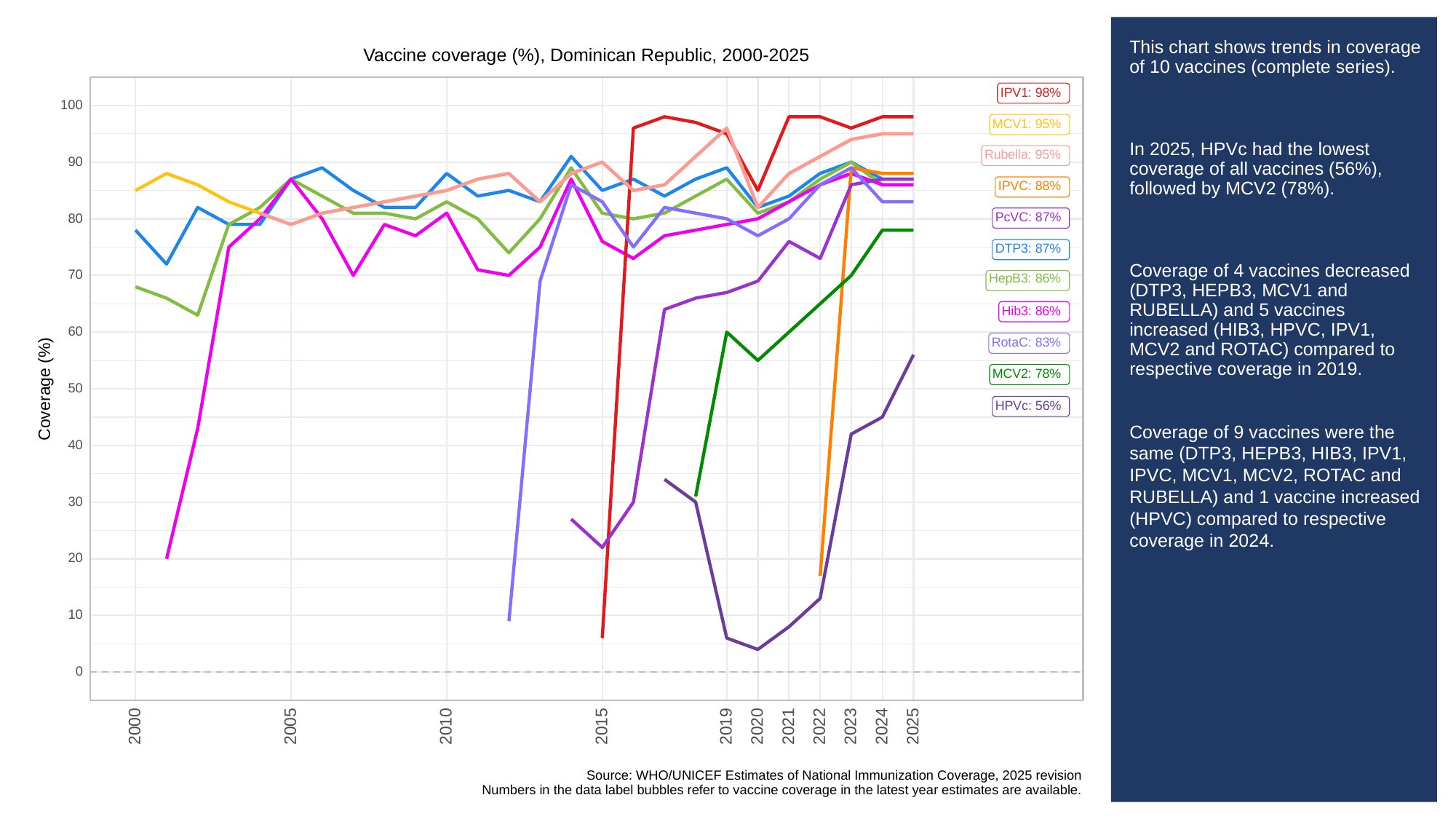

# This chart shows trends in coverage of 10 vaccines (complete series).

In 2025, HPVc had the lowest coverage of all vaccines (56%), followed by MCV2 (78%).

Coverage of 4 vaccines decreased (DTP3, HEPB3, MCV1 and RUBELLA) and 5 vaccines increased (HIB3, HPVC, IPV1, MCV2 and ROTAC) compared to respective coverage in 2019.

Coverage of 9 vaccines were the same (DTP3, HEPB3, HIB3, IPV1, IPVC, MCV1, MCV2, ROTAC and RUBELLA) and 1 vaccine increased (HPVC) compared to respective coverage in 2024.

Vaccine coverage (%), Dominican Republic, 2000-2025

IPV1: 98%

100

MCV1: 95%

Rubella: 95%

90

IPVC: 88%

PcVC: 87%
80

DTP3: 87%

70

HepB3: 86%

Hib3: 86%
60

RotaC: 83%

MCV2: 78%
Coverage (%)
50

HPVc: 56%

40

30

20

10

0

2023
2000
2005
2010
2015
2019
2020
2021
2022
2024
2025
Source: WHO/UNICEF Estimates of National Immunization Coverage, 2025 revision
Numbers in the data label bubbles refer to vaccine coverage in the latest year estimates are available.